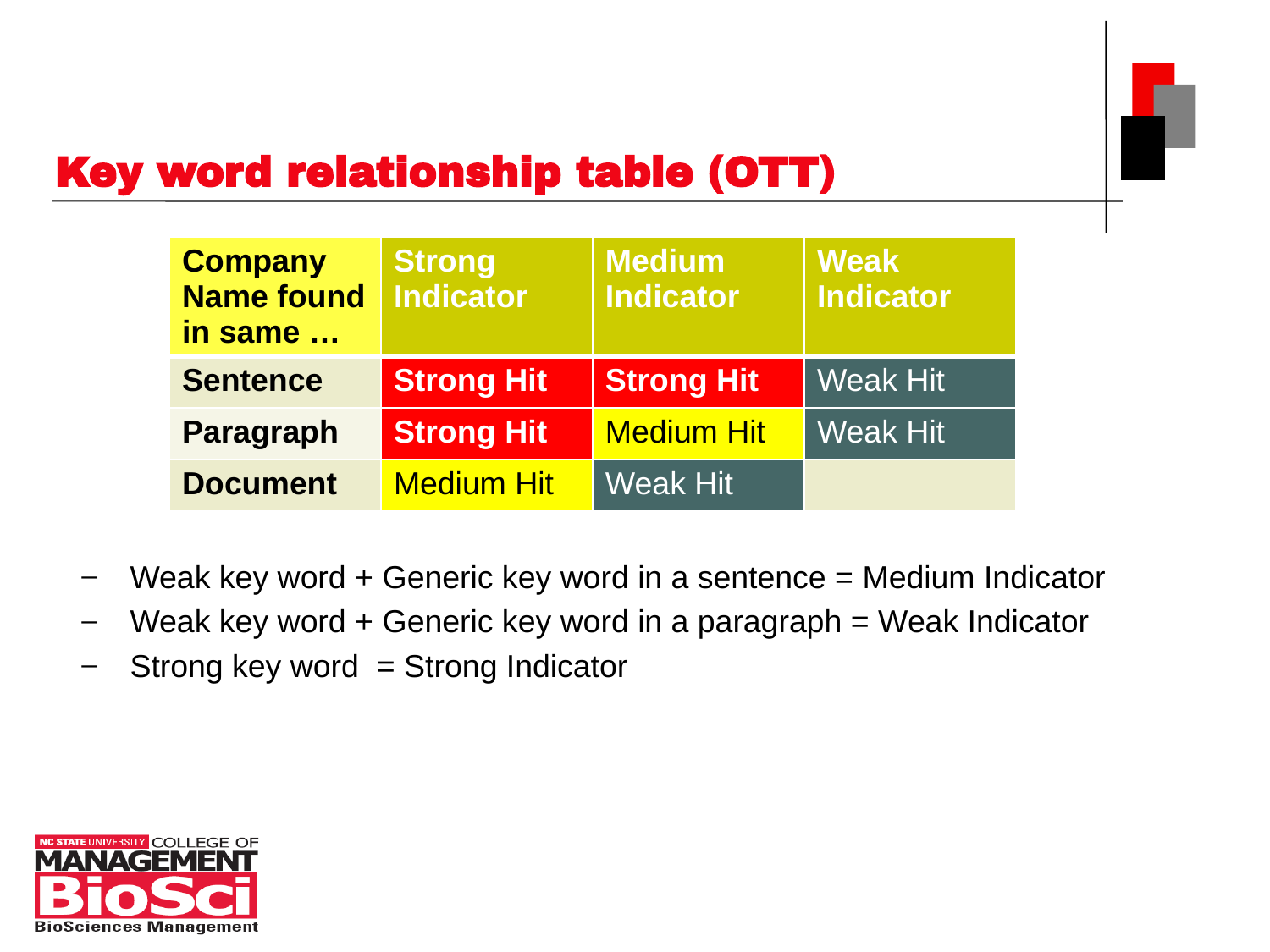

# Key word relationship table (OTT)
| Company Name found in same … | Strong Indicator | Medium Indicator | Weak Indicator |
| --- | --- | --- | --- |
| Sentence | Strong Hit | Strong Hit | Weak Hit |
| Paragraph | Strong Hit | Medium Hit | Weak Hit |
| Document | Medium Hit | Weak Hit |  |
Weak key word + Generic key word in a sentence = Medium Indicator
Weak key word + Generic key word in a paragraph = Weak Indicator
Strong key word  = Strong Indicator